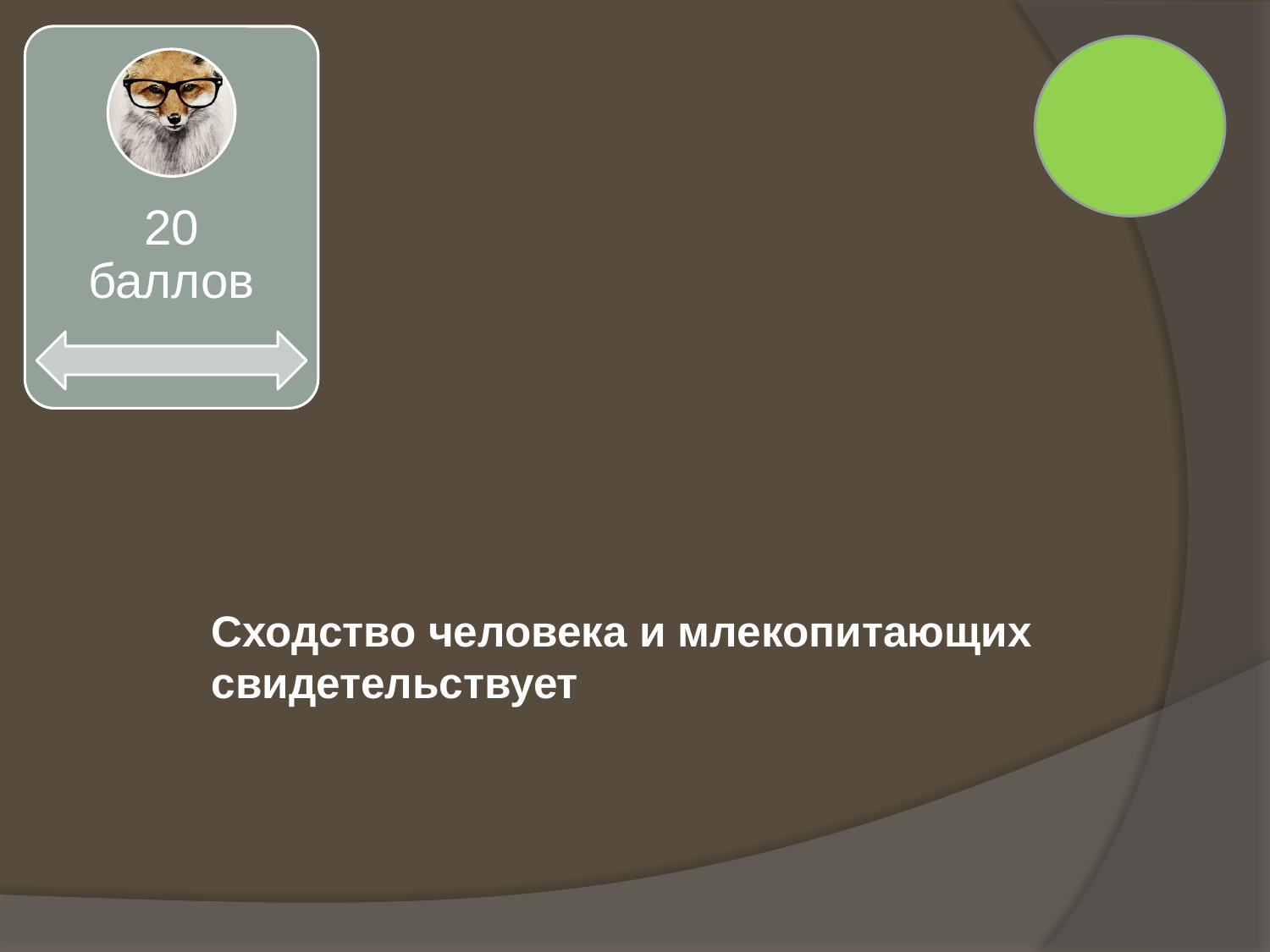

20 баллов

# Сходство человека и млекопитающих свидетельствует